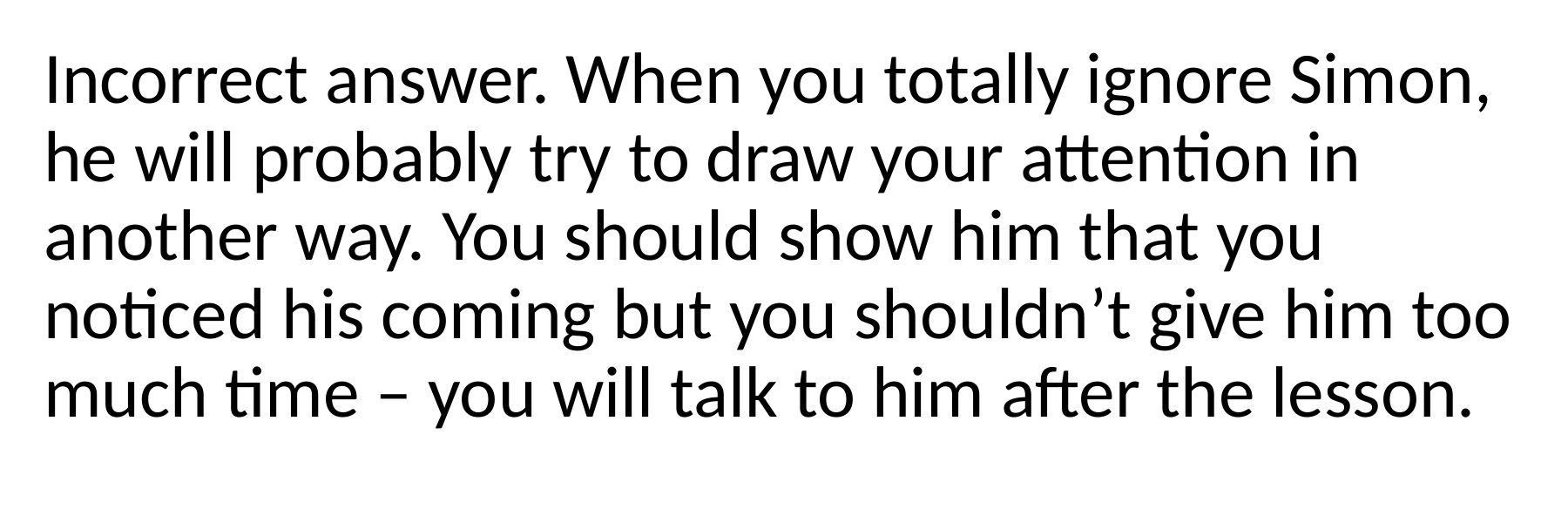

Incorrect answer. When you totally ignore Simon, he will probably try to draw your attention in another way. You should show him that you noticed his coming but you shouldn’t give him too much time – you will talk to him after the lesson.